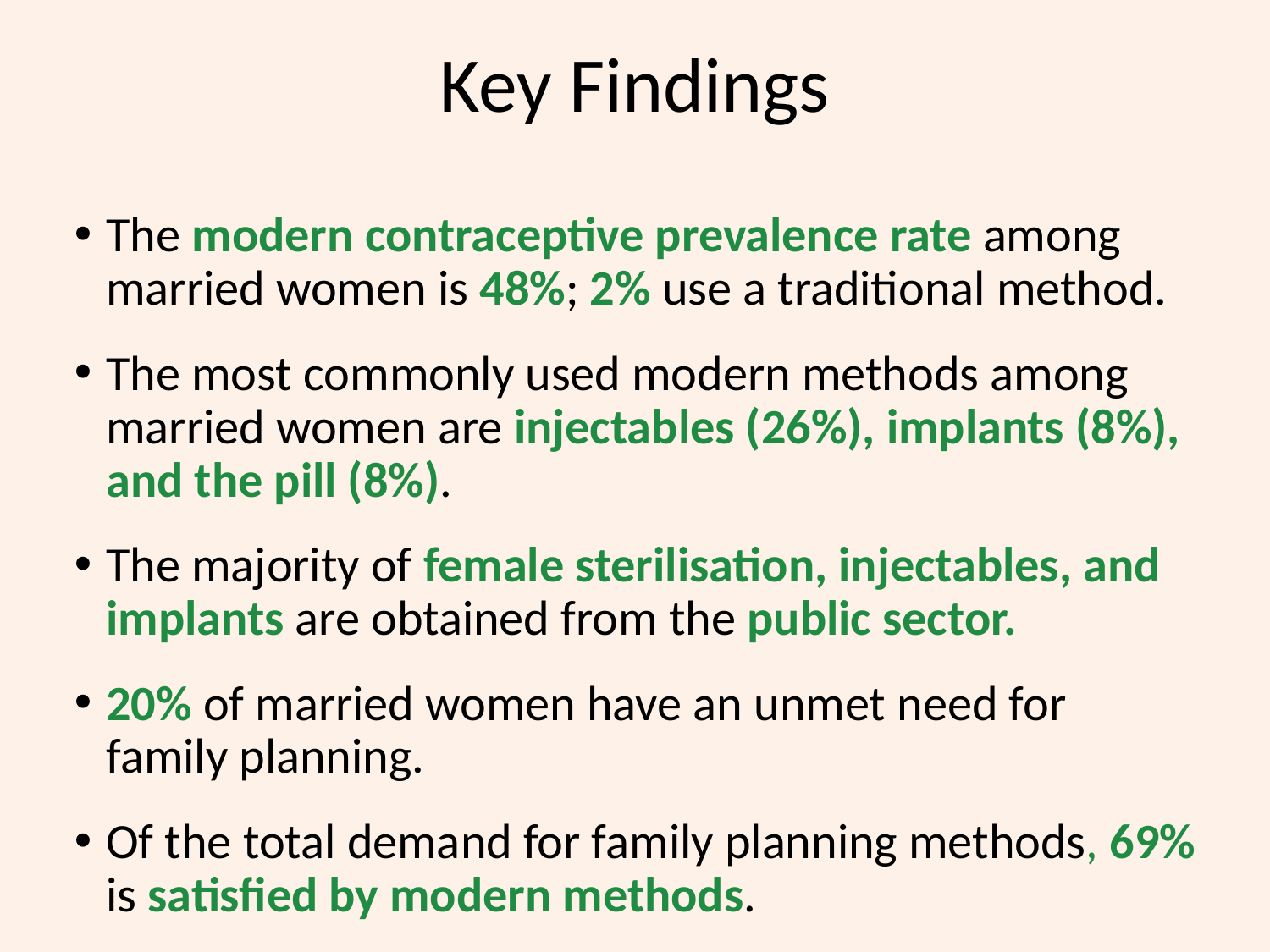

# Key Findings
The modern contraceptive prevalence rate among married women is 48%; 2% use a traditional method.
The most commonly used modern methods among married women are injectables (26%), implants (8%), and the pill (8%).
The majority of female sterilisation, injectables, and implants are obtained from the public sector.
20% of married women have an unmet need for family planning.
Of the total demand for family planning methods, 69% is satisfied by modern methods.